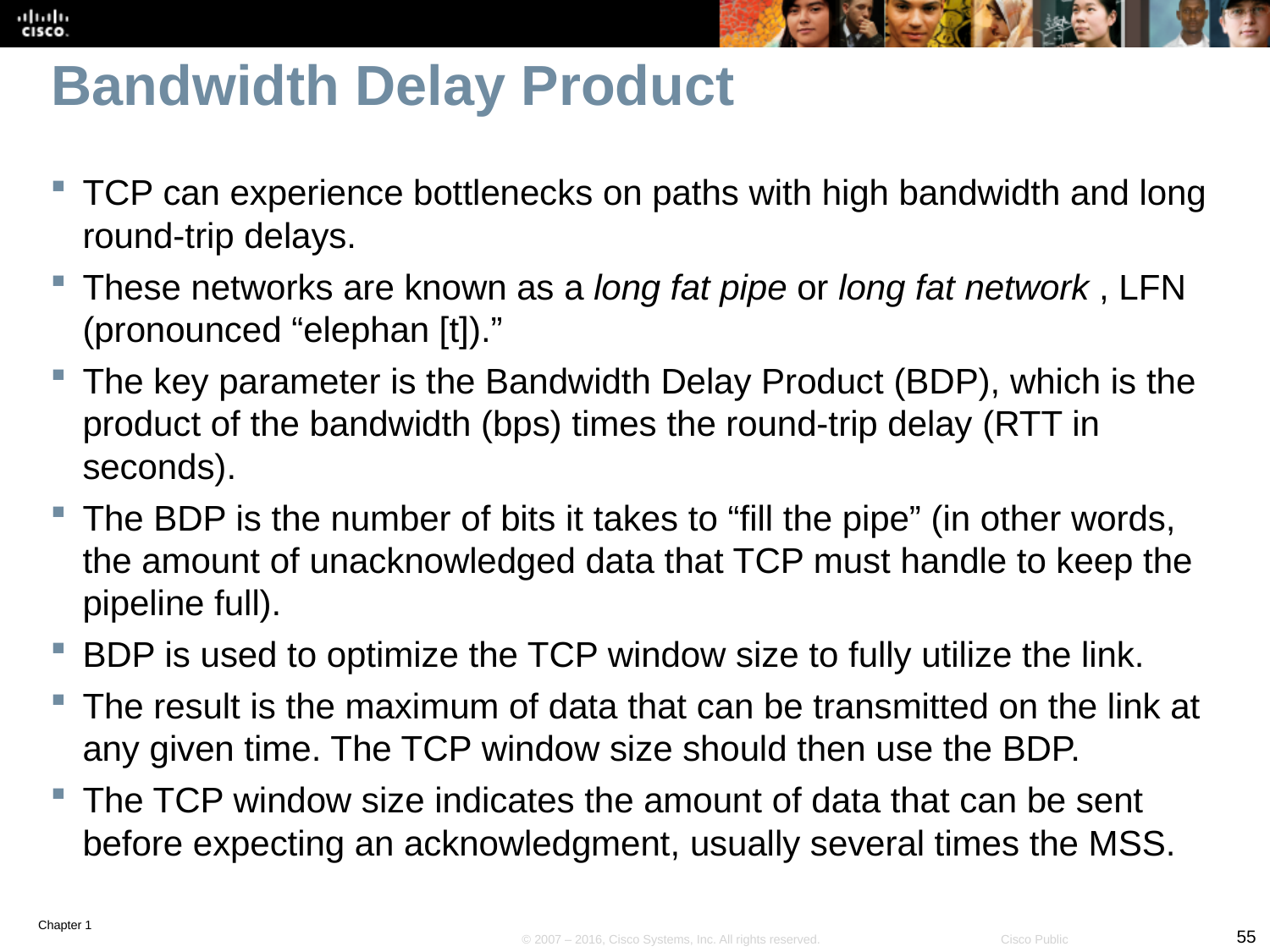

# Bandwidth Delay Product
TCP can experience bottlenecks on paths with high bandwidth and long round-trip delays.
These networks are known as a long fat pipe or long fat network , LFN (pronounced “elephan [t]).”
The key parameter is the Bandwidth Delay Product (BDP), which is the product of the bandwidth (bps) times the round-trip delay (RTT in seconds).
The BDP is the number of bits it takes to “fill the pipe” (in other words, the amount of unacknowledged data that TCP must handle to keep the pipeline full).
BDP is used to optimize the TCP window size to fully utilize the link.
The result is the maximum of data that can be transmitted on the link at any given time. The TCP window size should then use the BDP.
The TCP window size indicates the amount of data that can be sent before expecting an acknowledgment, usually several times the MSS.